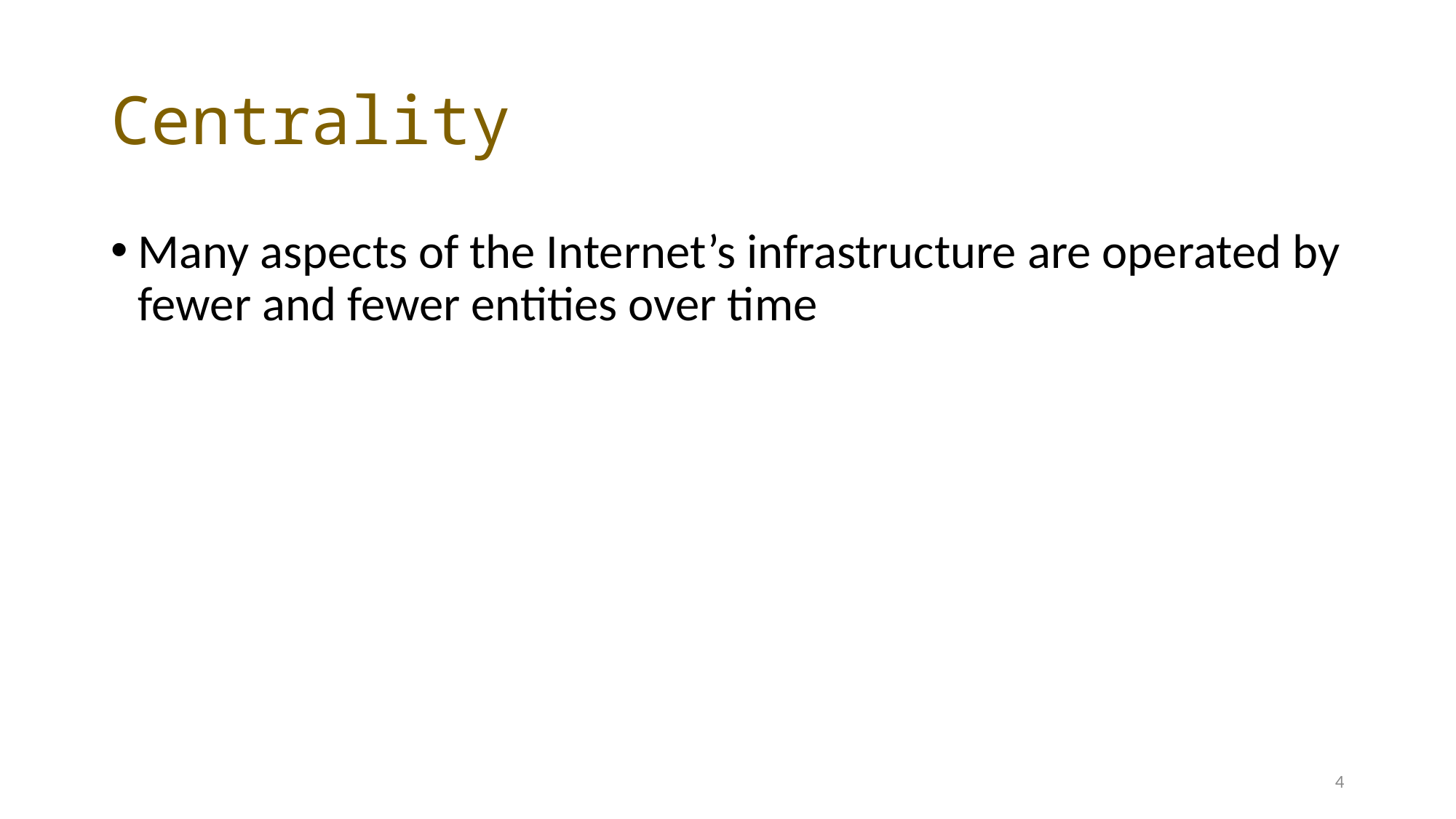

# Centrality
Many aspects of the Internet’s infrastructure are operated by fewer and fewer entities over time

4